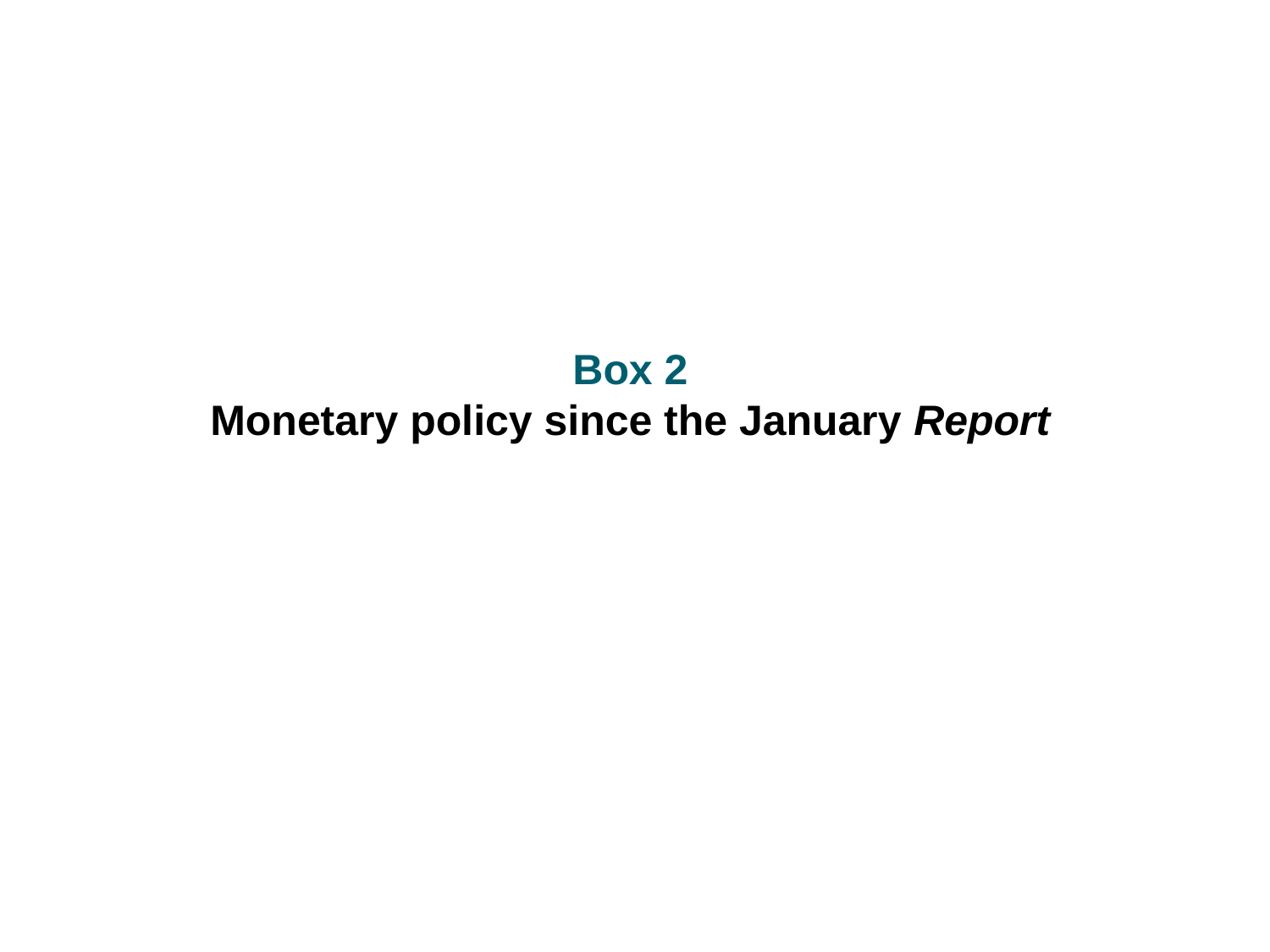

Box 2
Monetary policy since the January Report